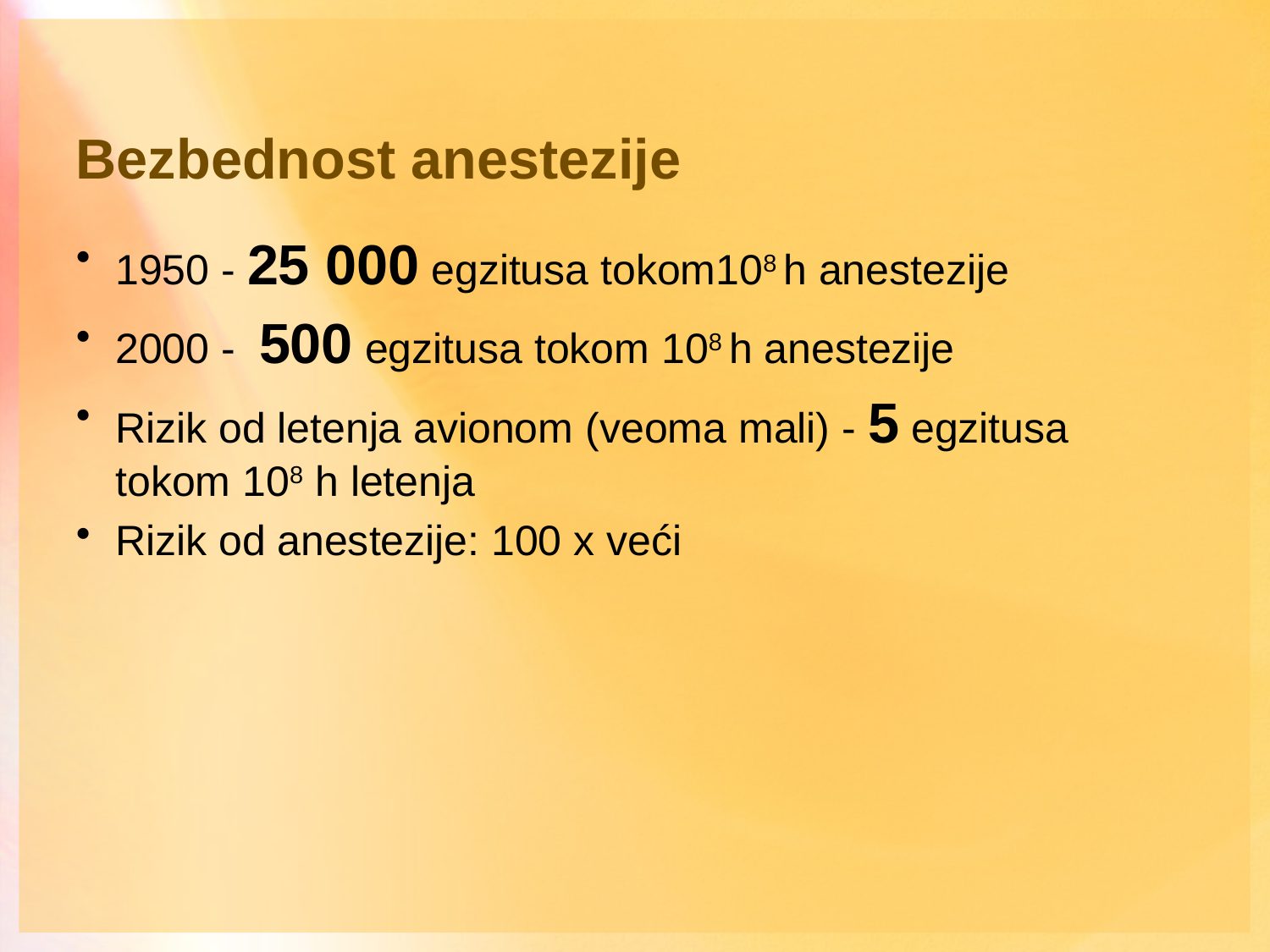

Bezbednost anestezije
1950 - 25 000 egzitusa tokom108 h anestezije
2000 -  500 egzitusa tokom 108 h anestezije
Rizik od letenja avionom (veoma mali) - 5 egzitusa tokom 108 h letenja
Rizik od anestezije: 100 x veći